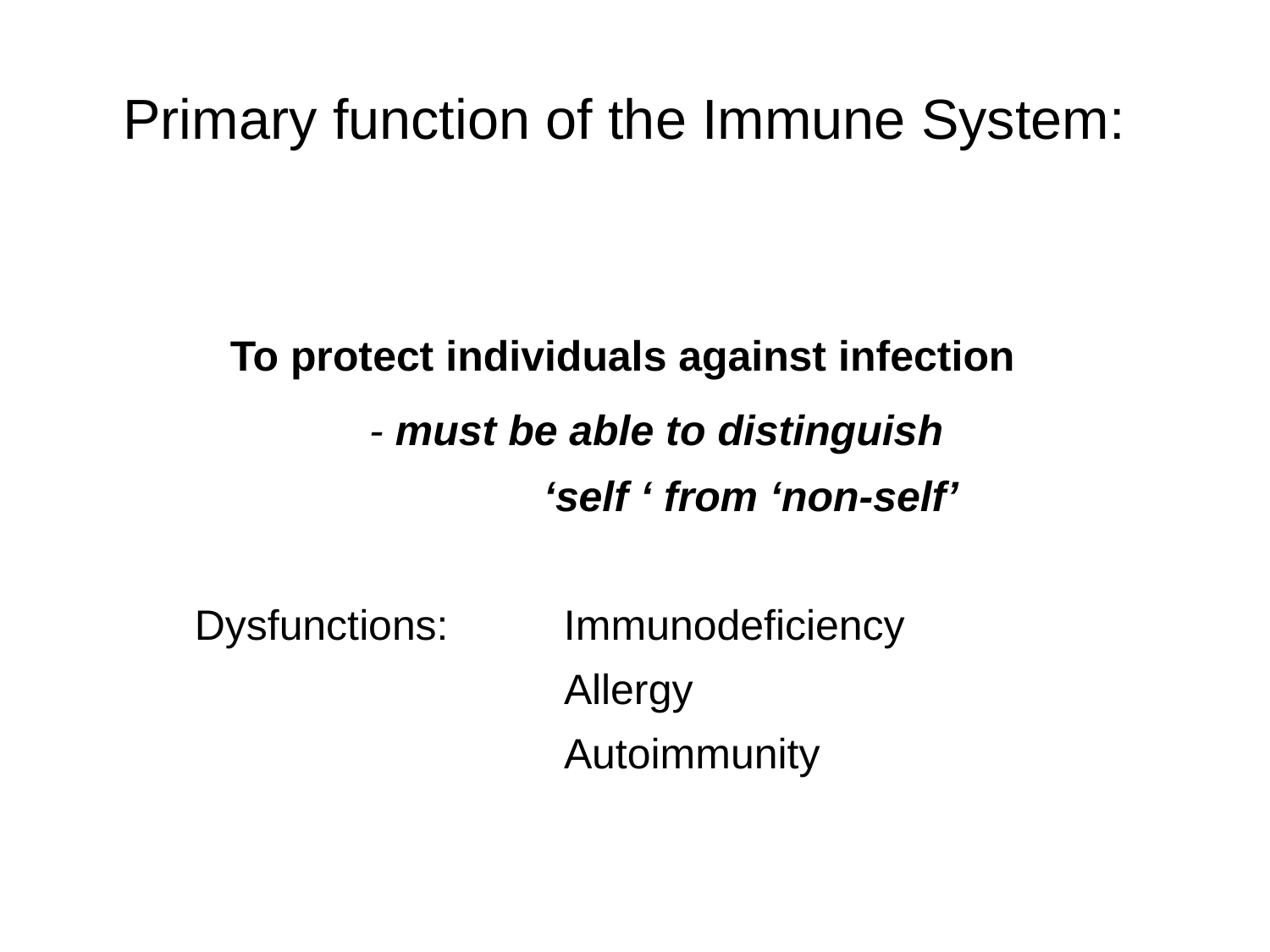

Primary function of the Immune System:
          To protect individuals against infection
		       - must be able to distinguish 			           ‘self ‘ from ‘non-self’

       Dysfunctions:	  Immunodeficiency
				  Allergy
				  Autoimmunity